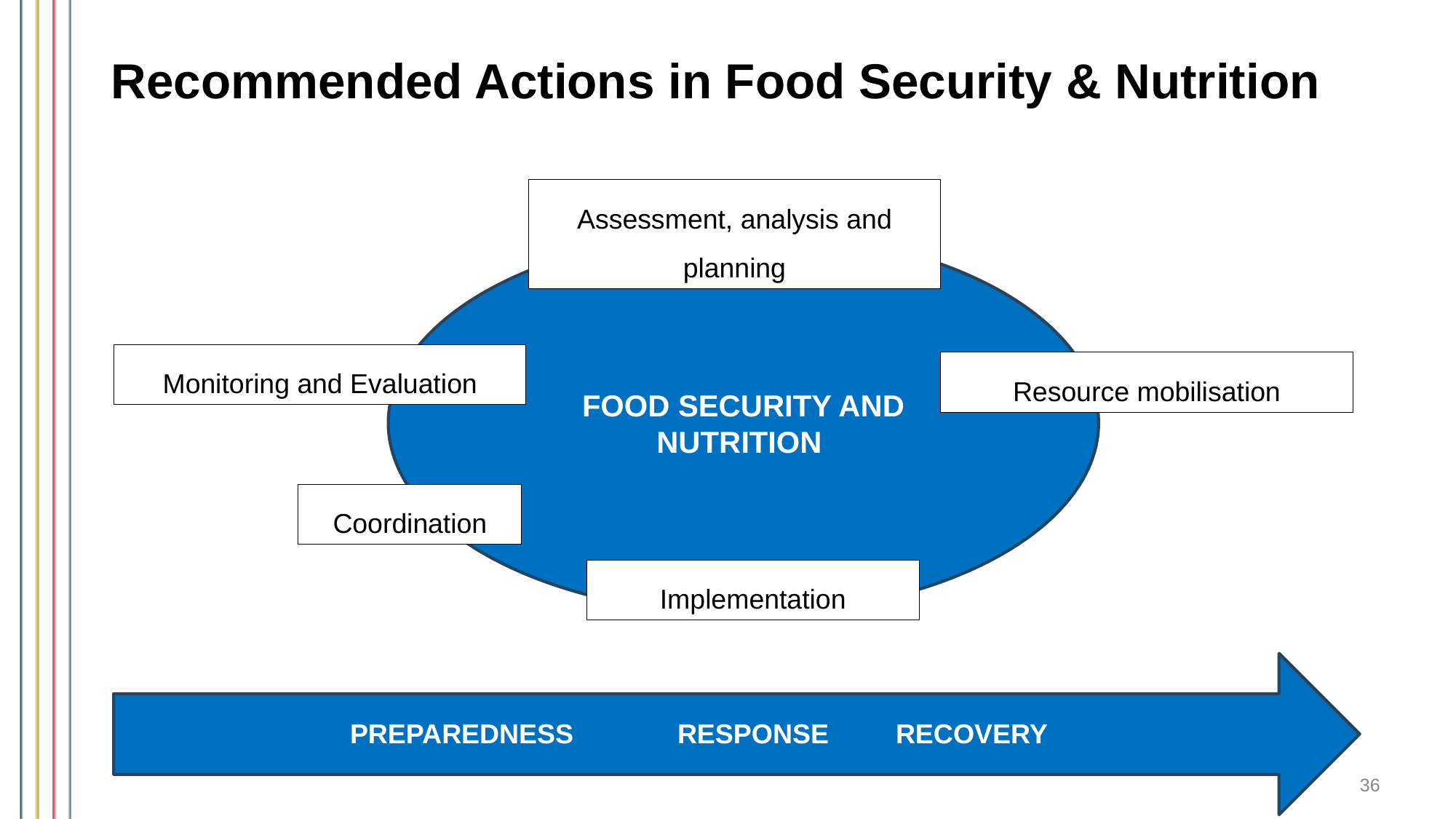

# Recommended Actions in Food Security & Nutrition
Assessment, analysis and planning
FOOD SECURITY AND NUTRITION
Monitoring and Evaluation
Resource mobilisation
Coordination
Implementation

PREPAREDNESS	RESPONSE	RECOVERY
36